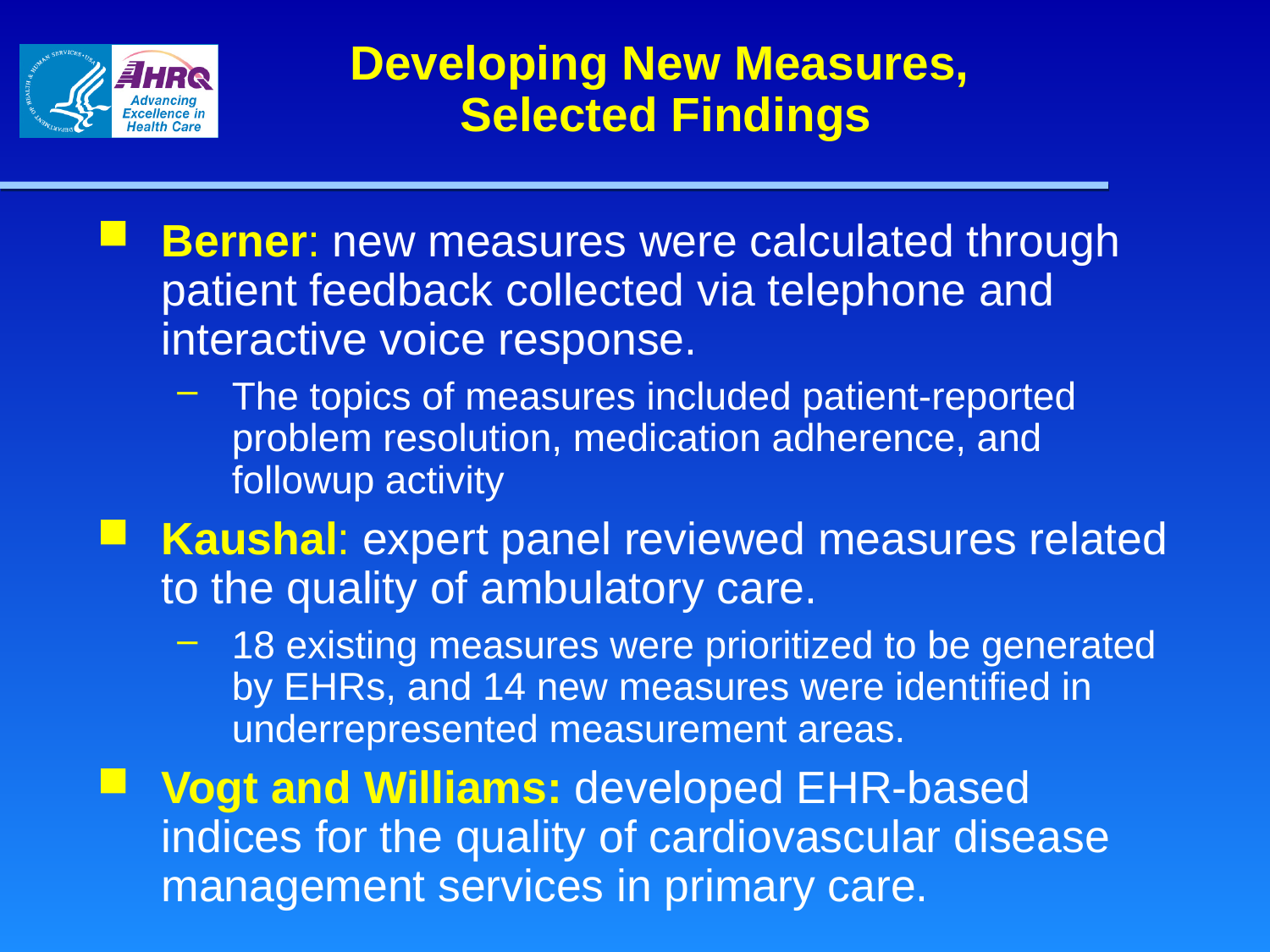

Developing New Measures,
Selected Findings
Berner: new measures were calculated through patient feedback collected via telephone and interactive voice response.
The topics of measures included patient-reported problem resolution, medication adherence, and followup activity
Kaushal: expert panel reviewed measures related to the quality of ambulatory care.
18 existing measures were prioritized to be generated by EHRs, and 14 new measures were identified in underrepresented measurement areas.
Vogt and Williams: developed EHR-based indices for the quality of cardiovascular disease management services in primary care.